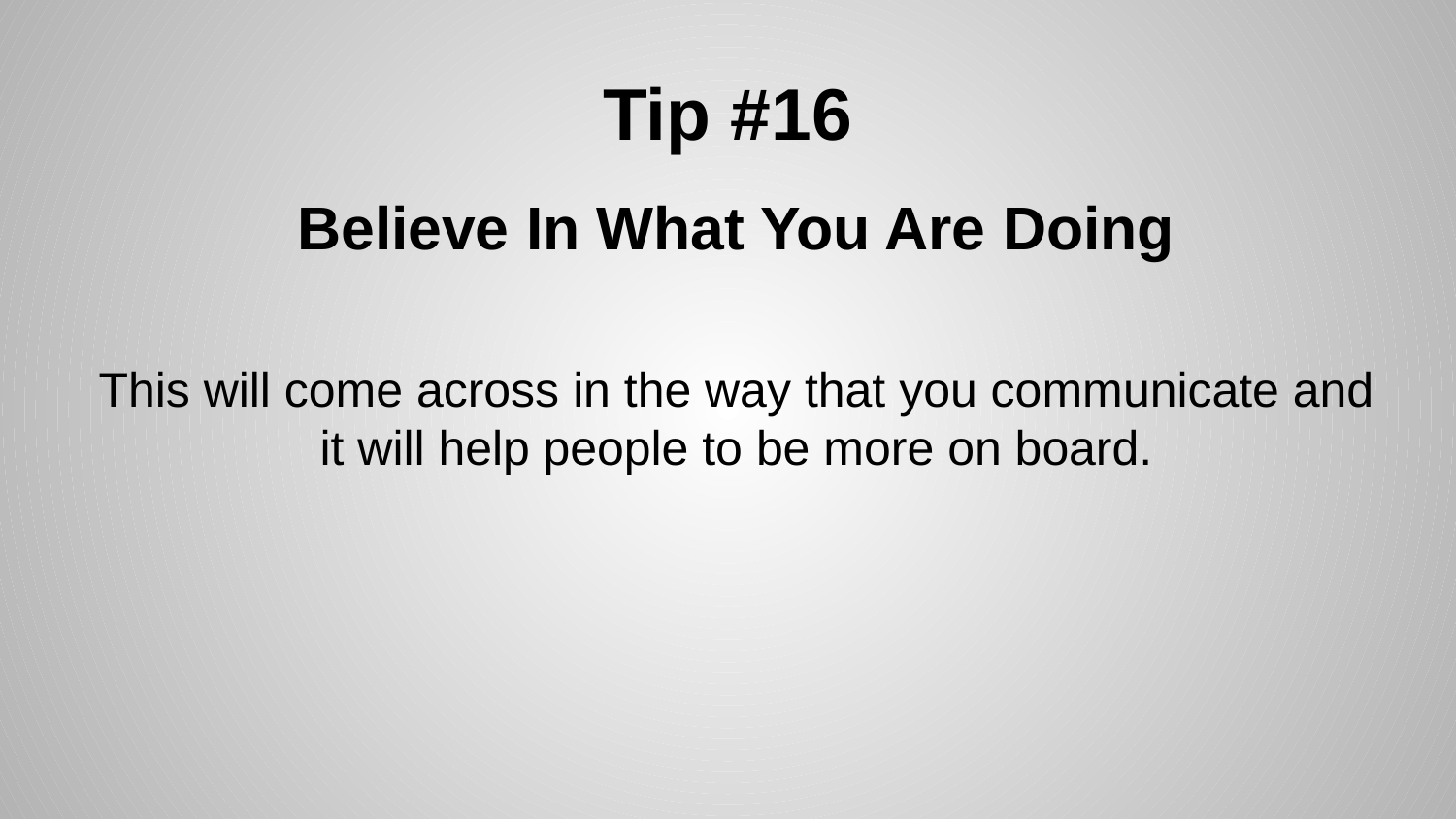

# Tip #16

Believe In What You Are Doing

This will come across in the way that you communicate and it will help people to be more on board.